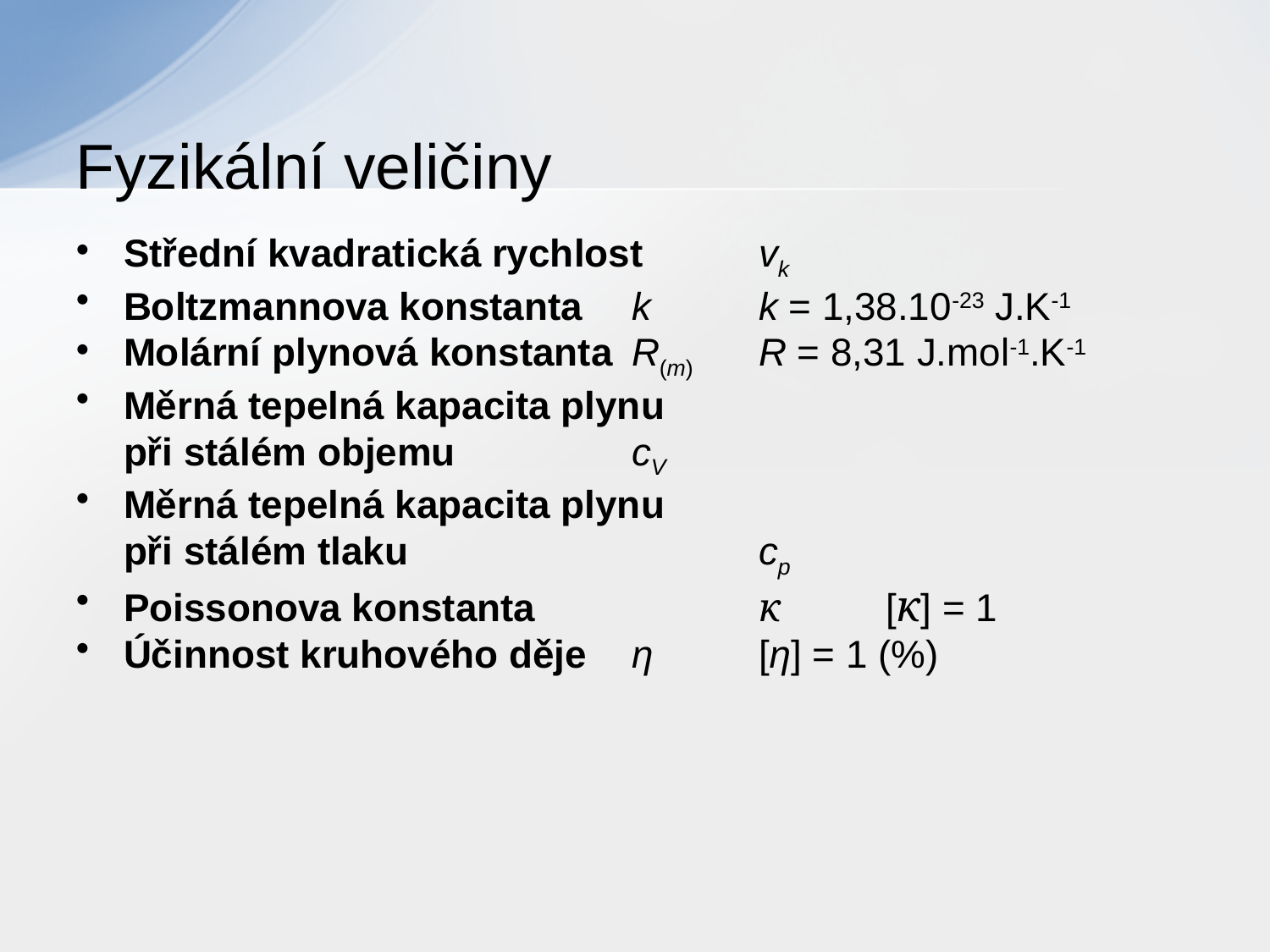

# Fyzikální veličiny
Střední kvadratická rychlost	vk
Boltzmannova konstanta	k	k = 1,38.10-23 J.K-1
Molární plynová konstanta	R(m)	R = 8,31 J.mol-1.K-1
Měrná tepelná kapacita plynu
při stálém objemu		cV
Měrná tepelná kapacita plynu
při stálém tlaku			cp
Poissonova konstanta		κ	[κ] = 1
Účinnost kruhového děje	η	[η] = 1 (%)